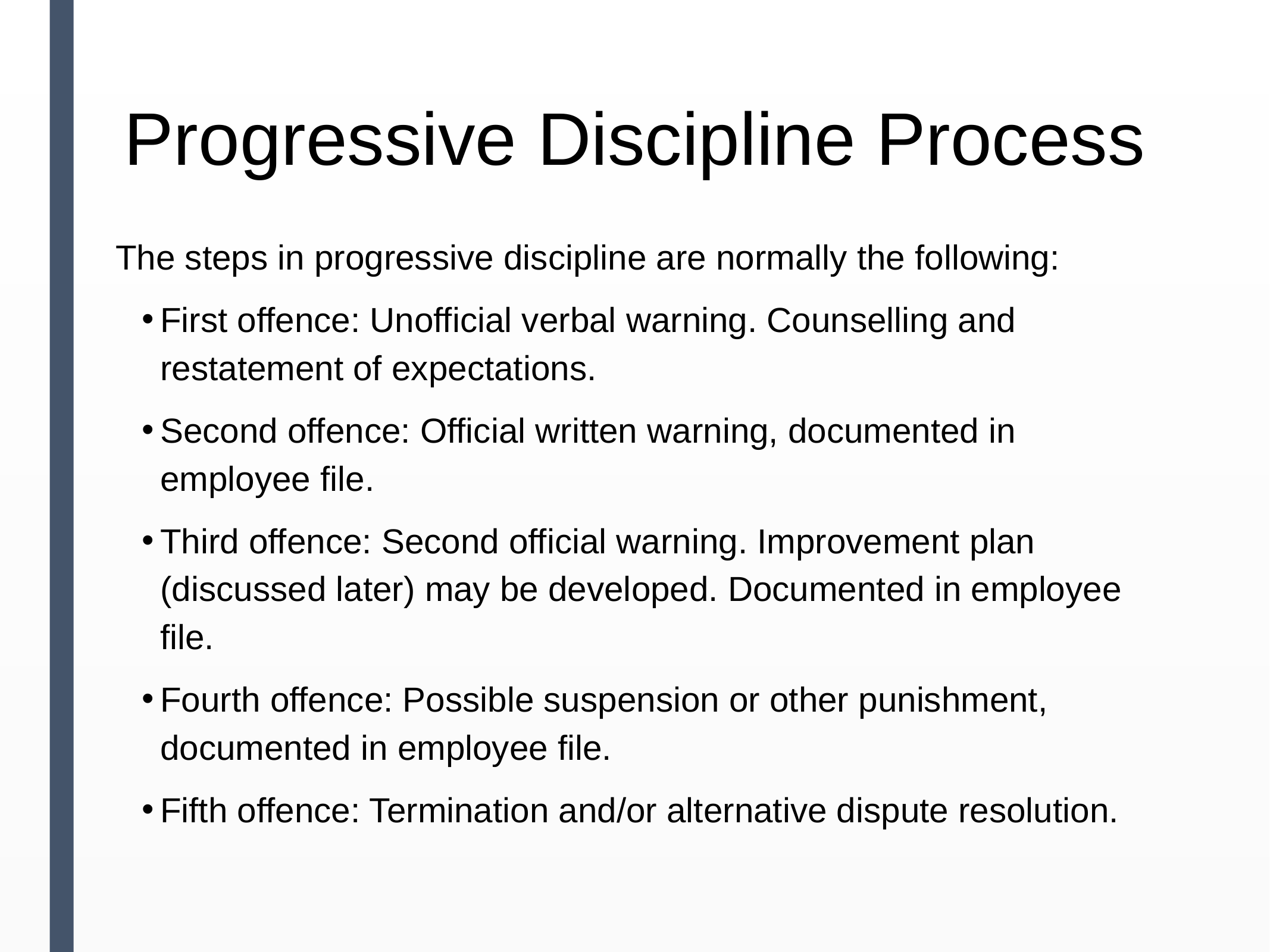

# Progressive Discipline Process
The steps in progressive discipline are normally the following:
First offence: Unofficial verbal warning. Counselling and restatement of expectations.
Second offence: Official written warning, documented in employee file.
Third offence: Second official warning. Improvement plan (discussed later) may be developed. Documented in employee file.
Fourth offence: Possible suspension or other punishment, documented in employee file.
Fifth offence: Termination and/or alternative dispute resolution.